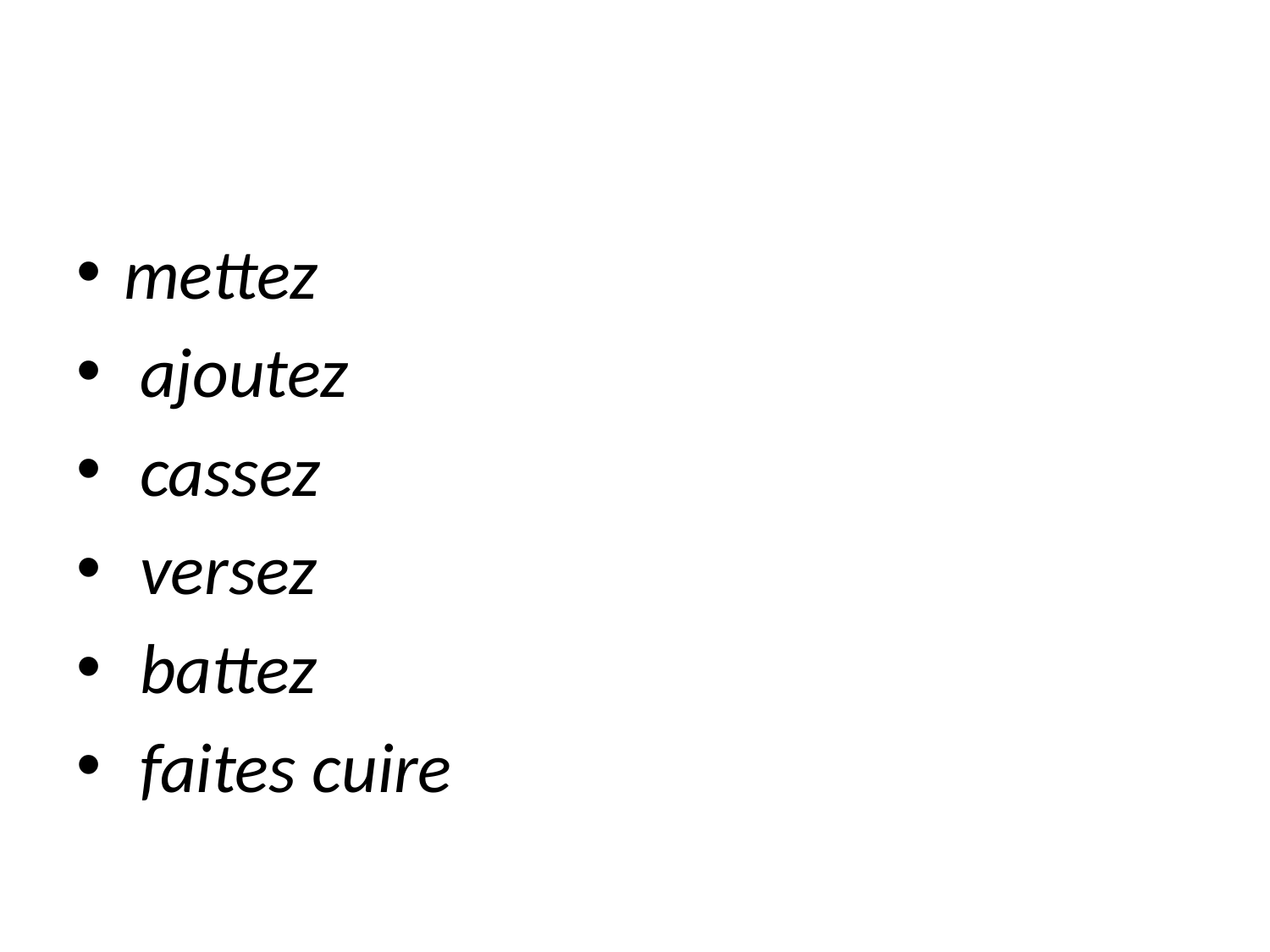

#
mettez
 ajoutez
 cassez
 versez
 battez
 faites cuire